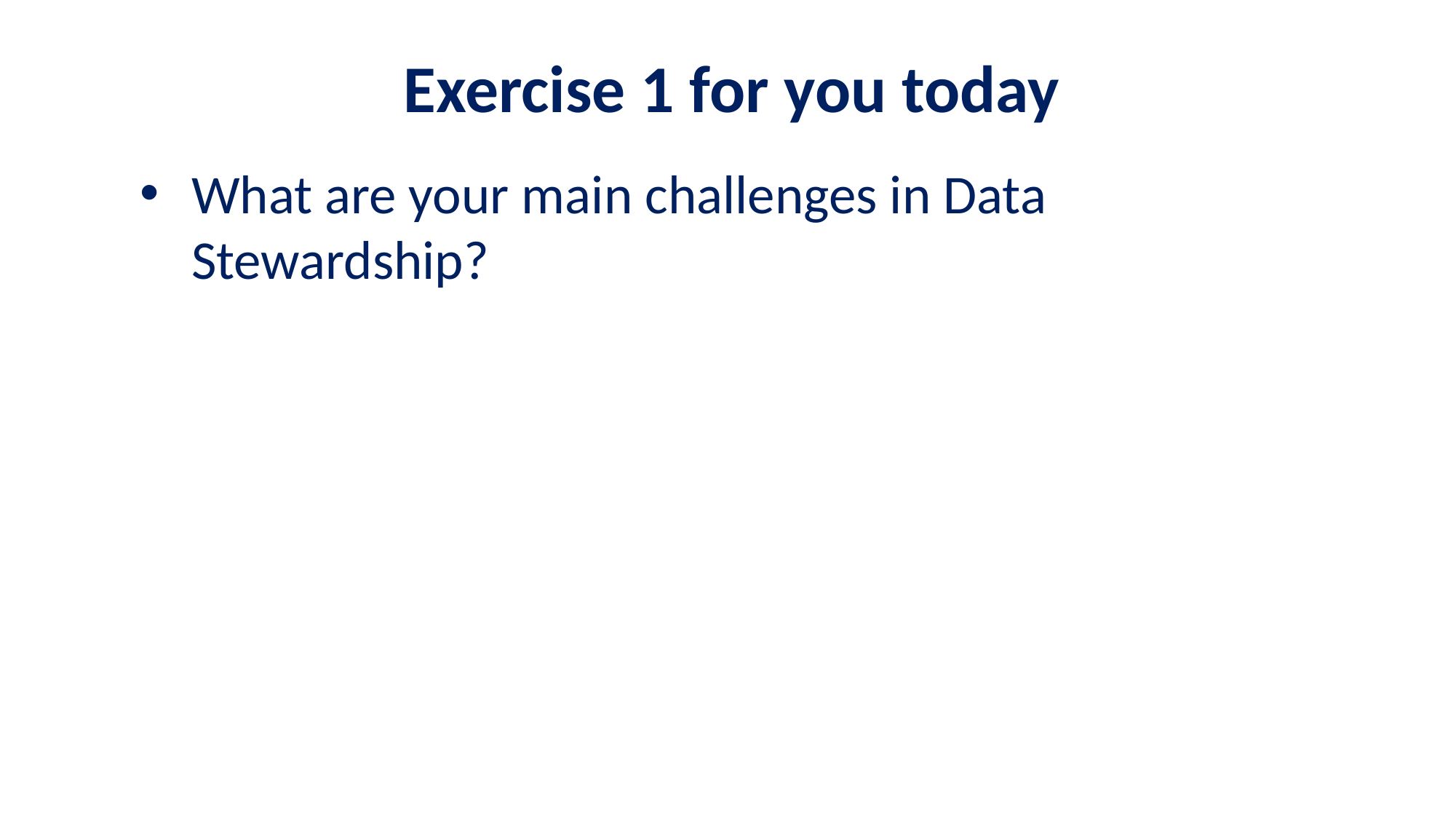

Exercise 1 for you today
What are your main challenges in Data Stewardship?